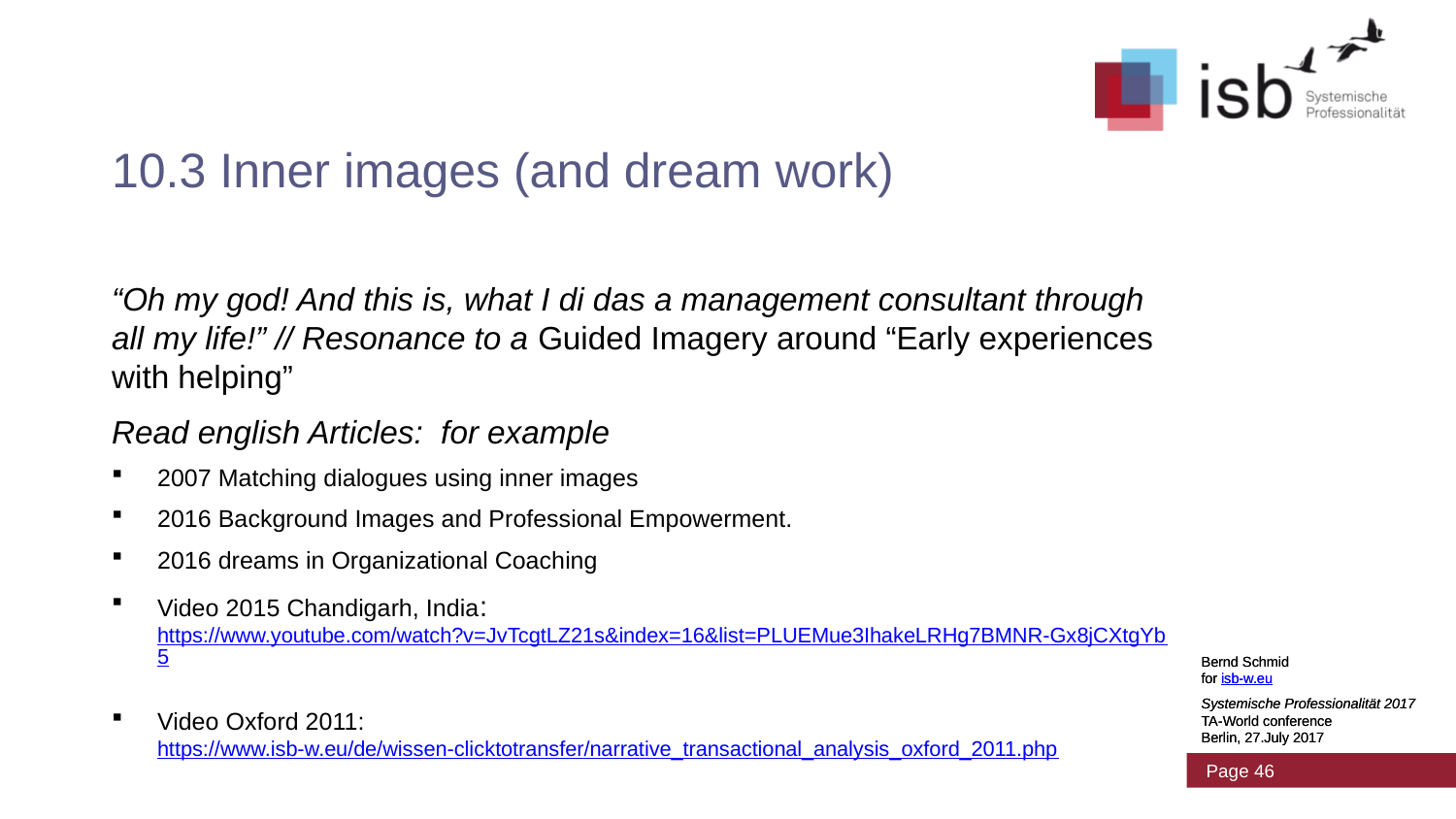

# 10.3 Inner images (and dream work)
“Oh my god! And this is, what I di das a management consultant through all my life!” // Resonance to a Guided Imagery around “Early experiences with helping”
Read english Articles:  for example
2007 Matching dialogues using inner images
2016 Background Images and Professional Empowerment.
2016 dreams in Organizational Coaching
Video 2015 Chandigarh, India:  https://www.youtube.com/watch?v=JvTcgtLZ21s&index=16&list=PLUEMue3IhakeLRHg7BMNR-Gx8jCXtgYb5
Video Oxford 2011:https://www.isb-w.eu/de/wissen-clicktotransfer/narrative_transactional_analysis_oxford_2011.php

Bernd Schmid
for isb-w.eu
Systemische Professionalität 2017
TA-World conference
Berlin, 27.July 2017
 Page 46